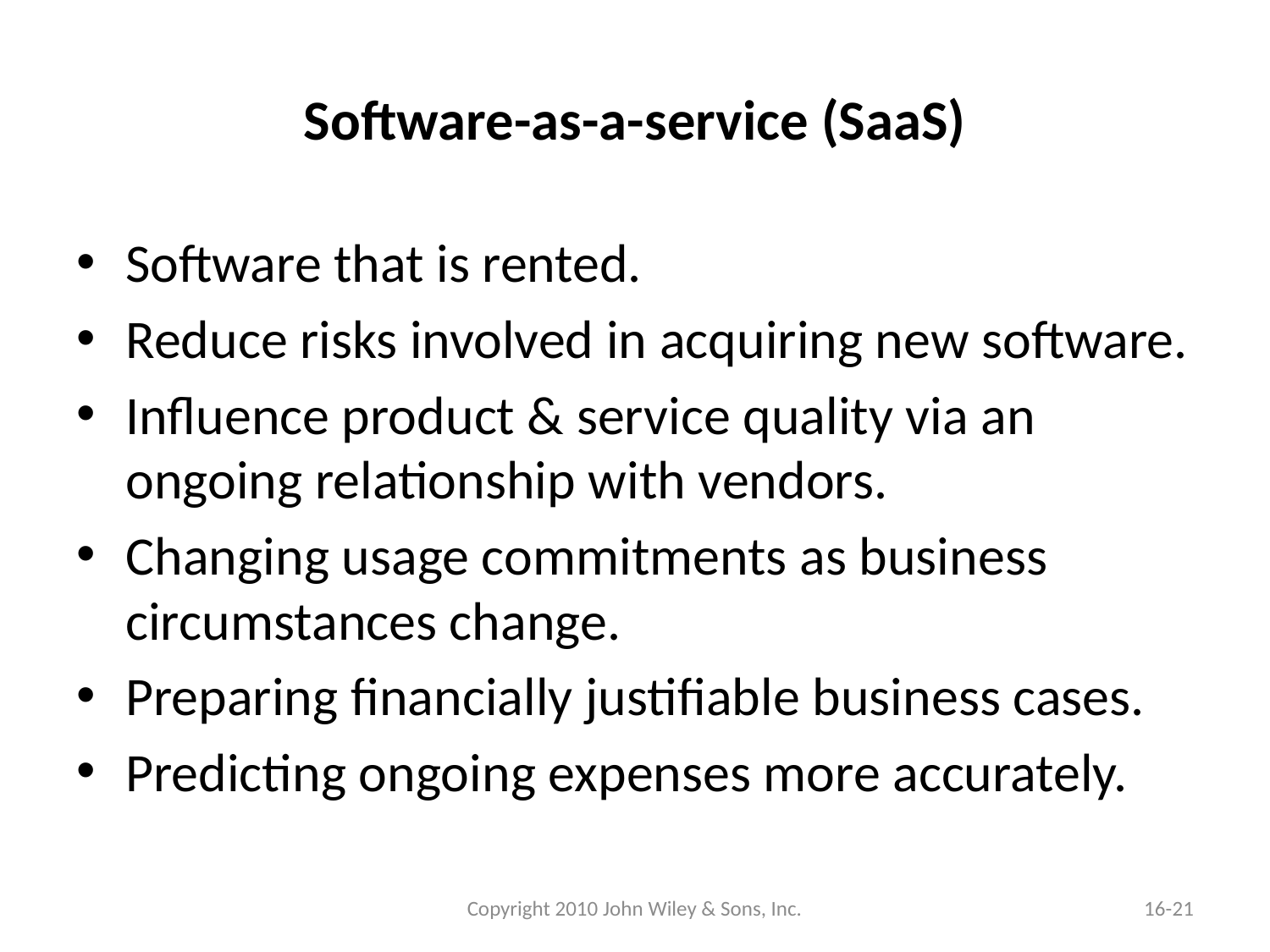

# Software-as-a-service (SaaS)
Software that is rented.
Reduce risks involved in acquiring new software.
Influence product & service quality via an ongoing relationship with vendors.
Changing usage commitments as business circumstances change.
Preparing financially justifiable business cases.
Predicting ongoing expenses more accurately.
Copyright 2010 John Wiley & Sons, Inc.
16-21